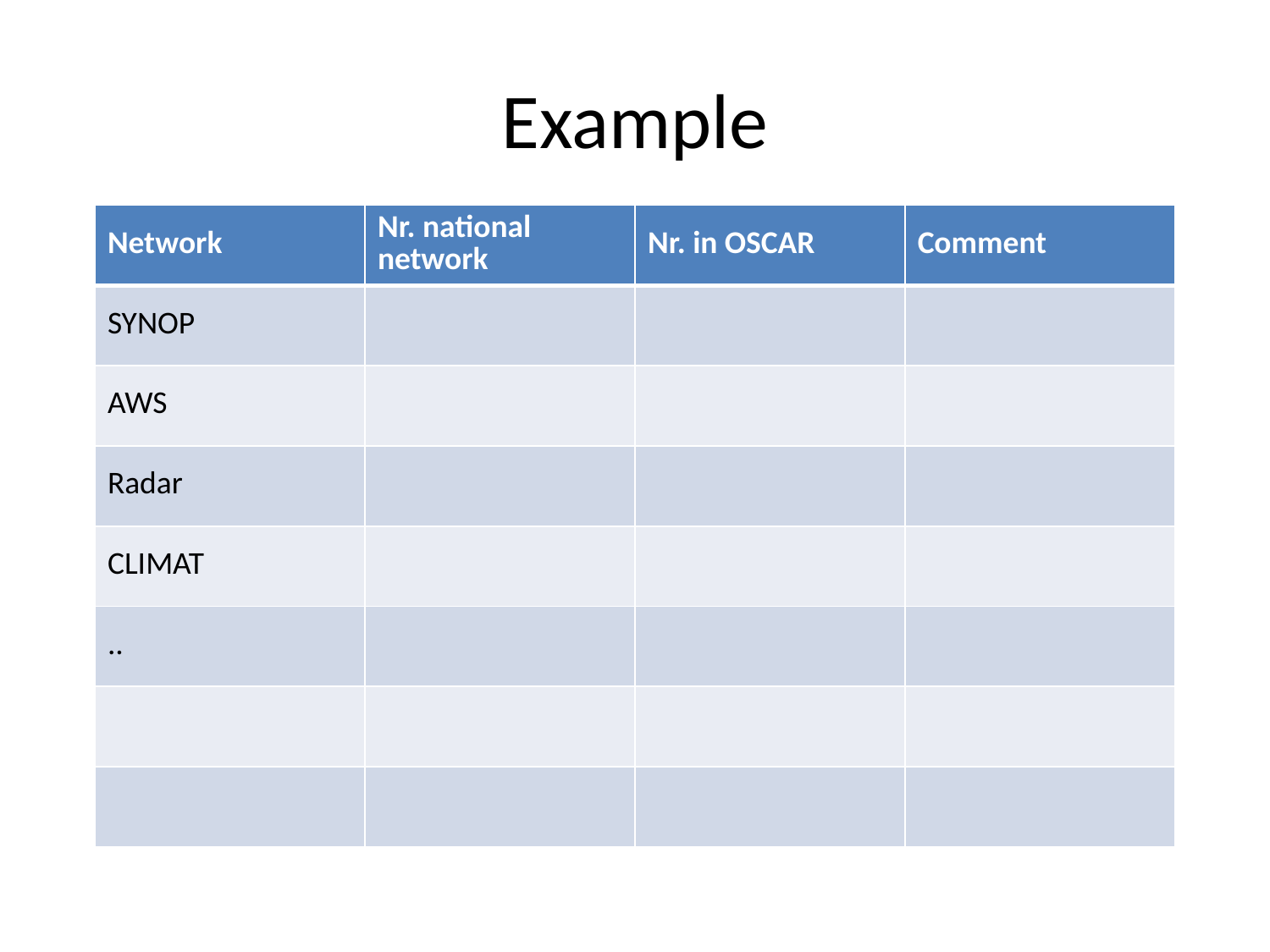

# Example
| Network | Nr. national network | Nr. in OSCAR | Comment |
| --- | --- | --- | --- |
| SYNOP |  |  |  |
| AWS |  |  |  |
| Radar |  |  |  |
| CLIMAT |  |  |  |
| .. |  |  |  |
|  |  |  |  |
|  |  |  |  |